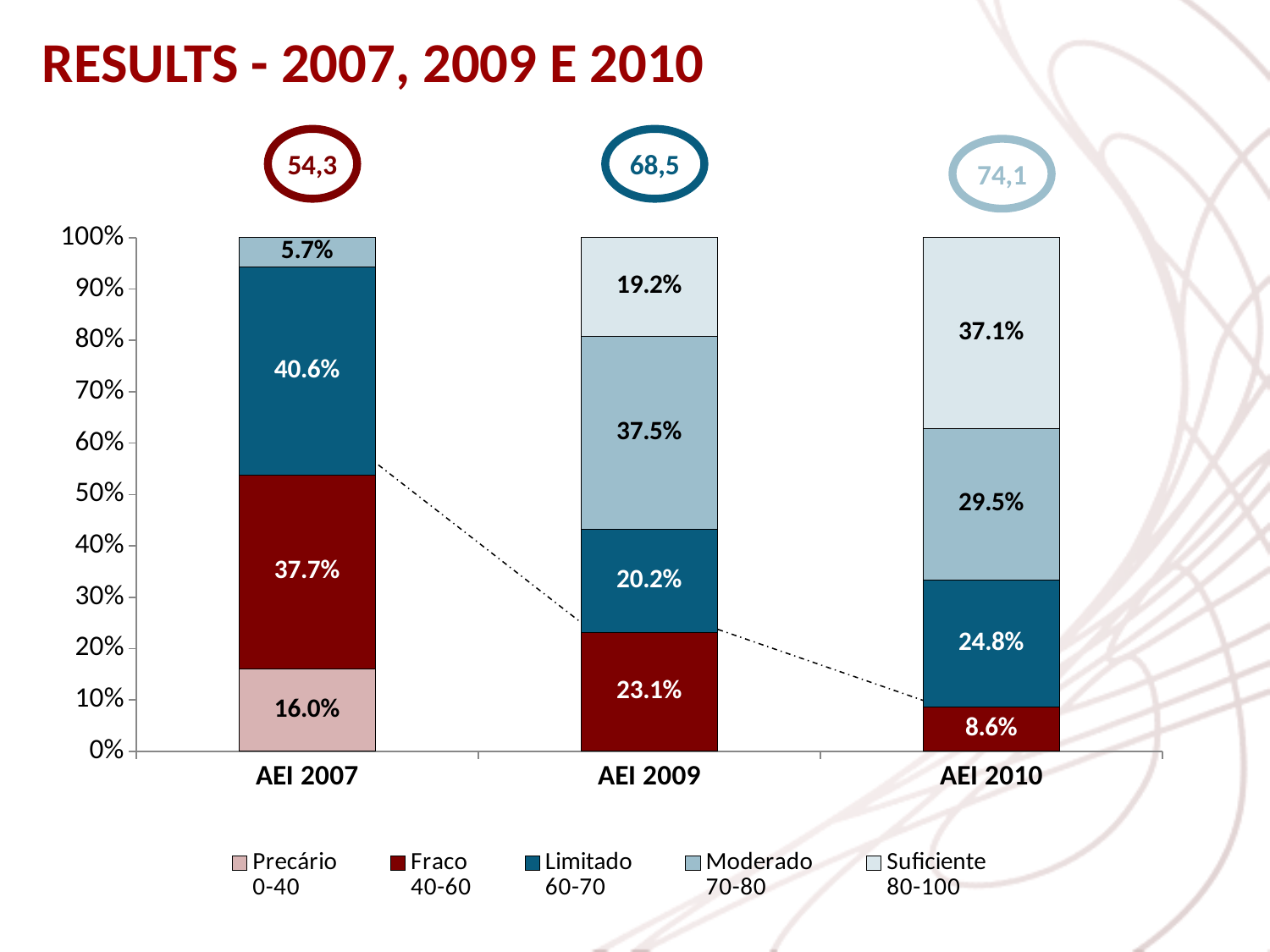

RESULTS - 2007, 2009 E 2010
54,3
68,5
74,1

### Chart

| Category | Precário
0-40 | Fraco
40-60 | Limitado
60-70 | Moderado
70-80 | Suficiente
80-100 |
|---|---|---|---|---|---|
| AEI 2007 | 0.16037735849056653 | 0.3773584905660378 | 0.40566037735849336 | 0.05660377358490568 | 0.0 |
| AEI 2009 | 0.0 | 0.23076923076923264 | 0.20192307692307687 | 0.37500000000000183 | 0.192307692307693 |
| AEI 2010 | 0.0 | 0.08571428571428574 | 0.2476190476190477 | 0.2952380952380953 | 0.3714285714285749 |